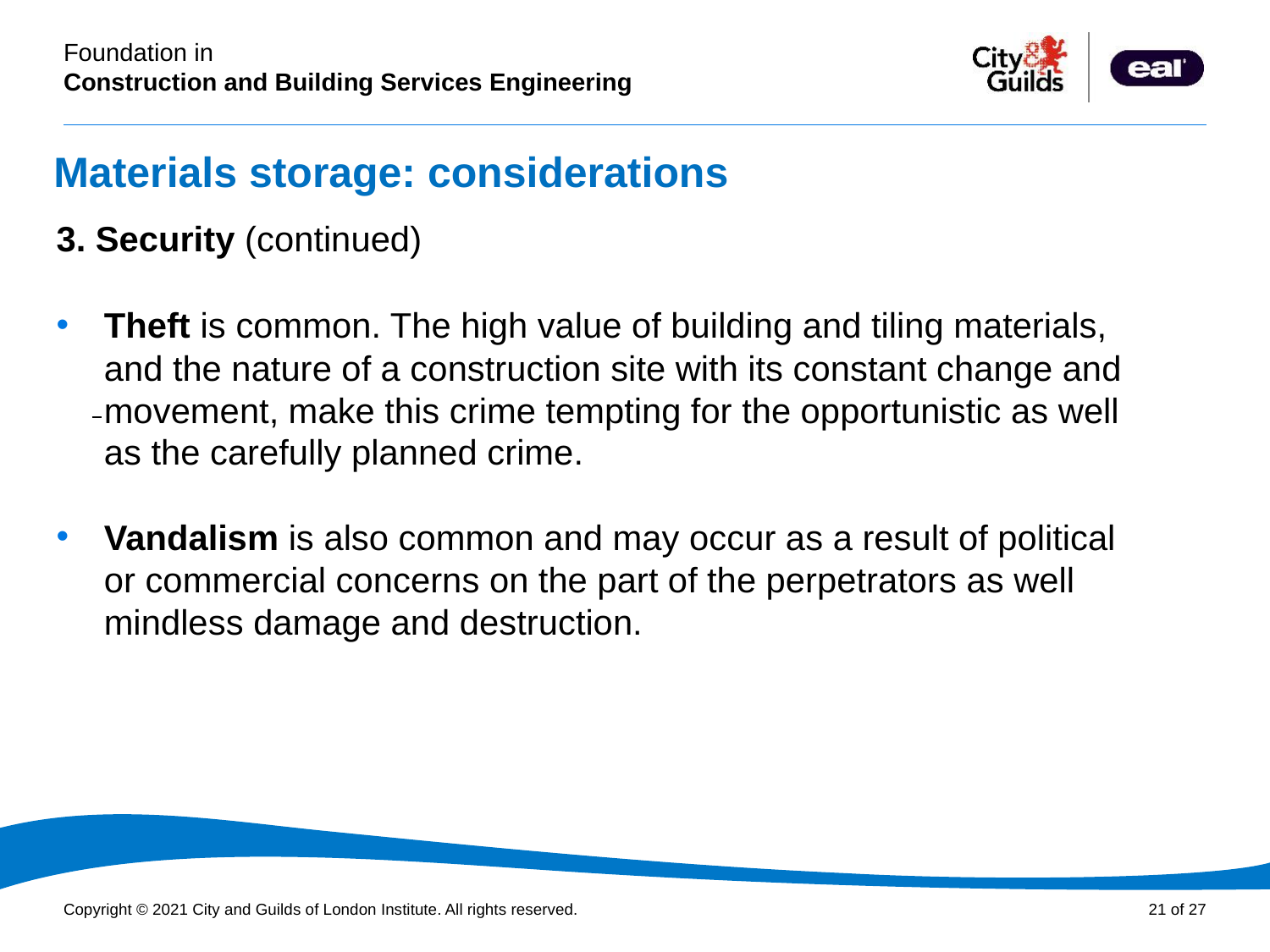

# Materials storage: considerations

3. Security (continued)

PowerPoint presentation

Theft is common. The high value of building and tiling materials, and the nature of a construction site with its constant change and movement, make this crime tempting for the opportunistic as well as the carefully planned crime.

Vandalism is also common and may occur as a result of political or commercial concerns on the part of the perpetrators as well mindless damage and destruction.